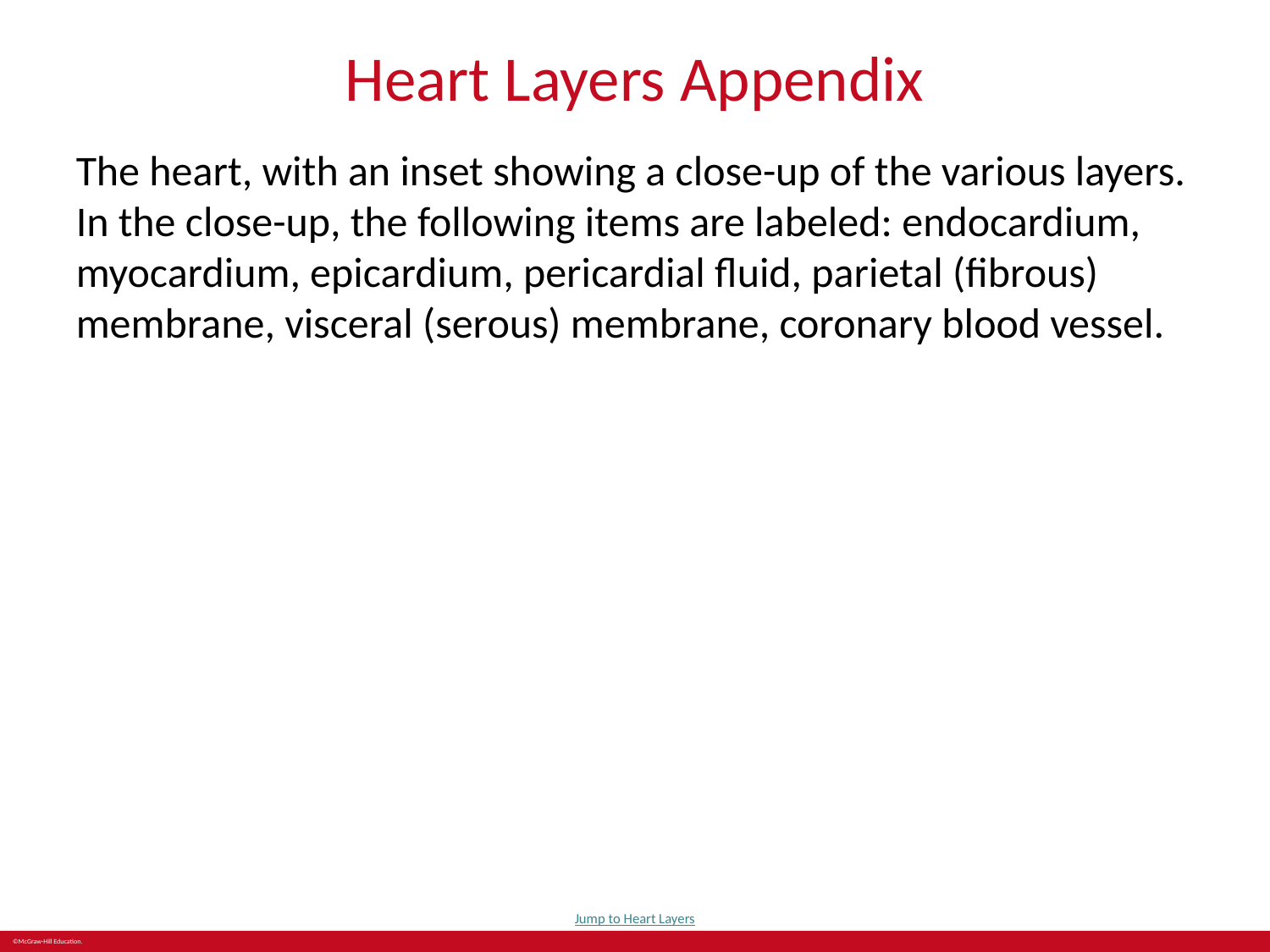

# Heart Layers Appendix
The heart, with an inset showing a close-up of the various layers. In the close-up, the following items are labeled: endocardium, myocardium, epicardium, pericardial fluid, parietal (fibrous) membrane, visceral (serous) membrane, coronary blood vessel.
Jump to Heart Layers